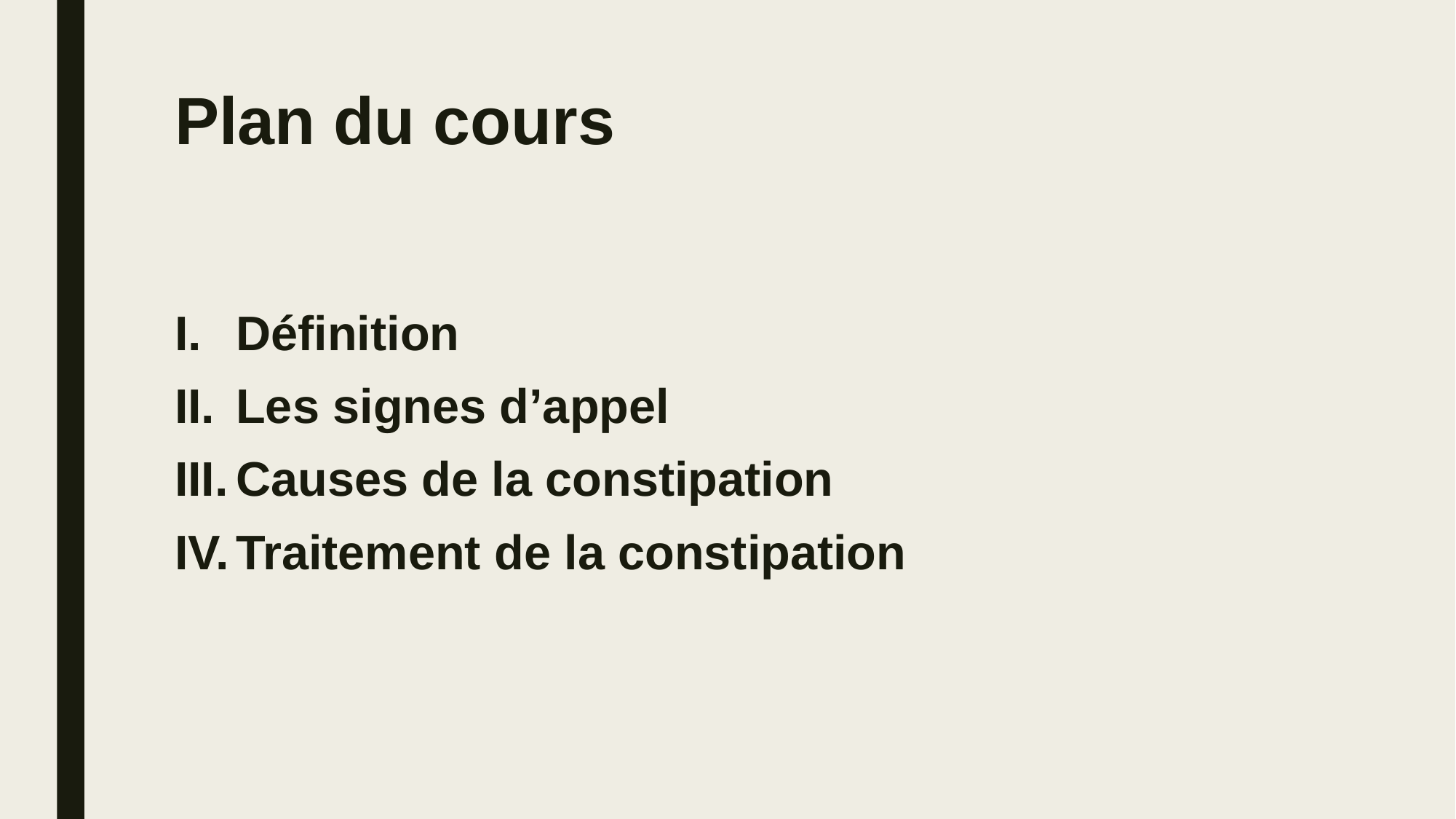

# Plan du cours
Définition
Les signes d’appel
Causes de la constipation
Traitement de la constipation